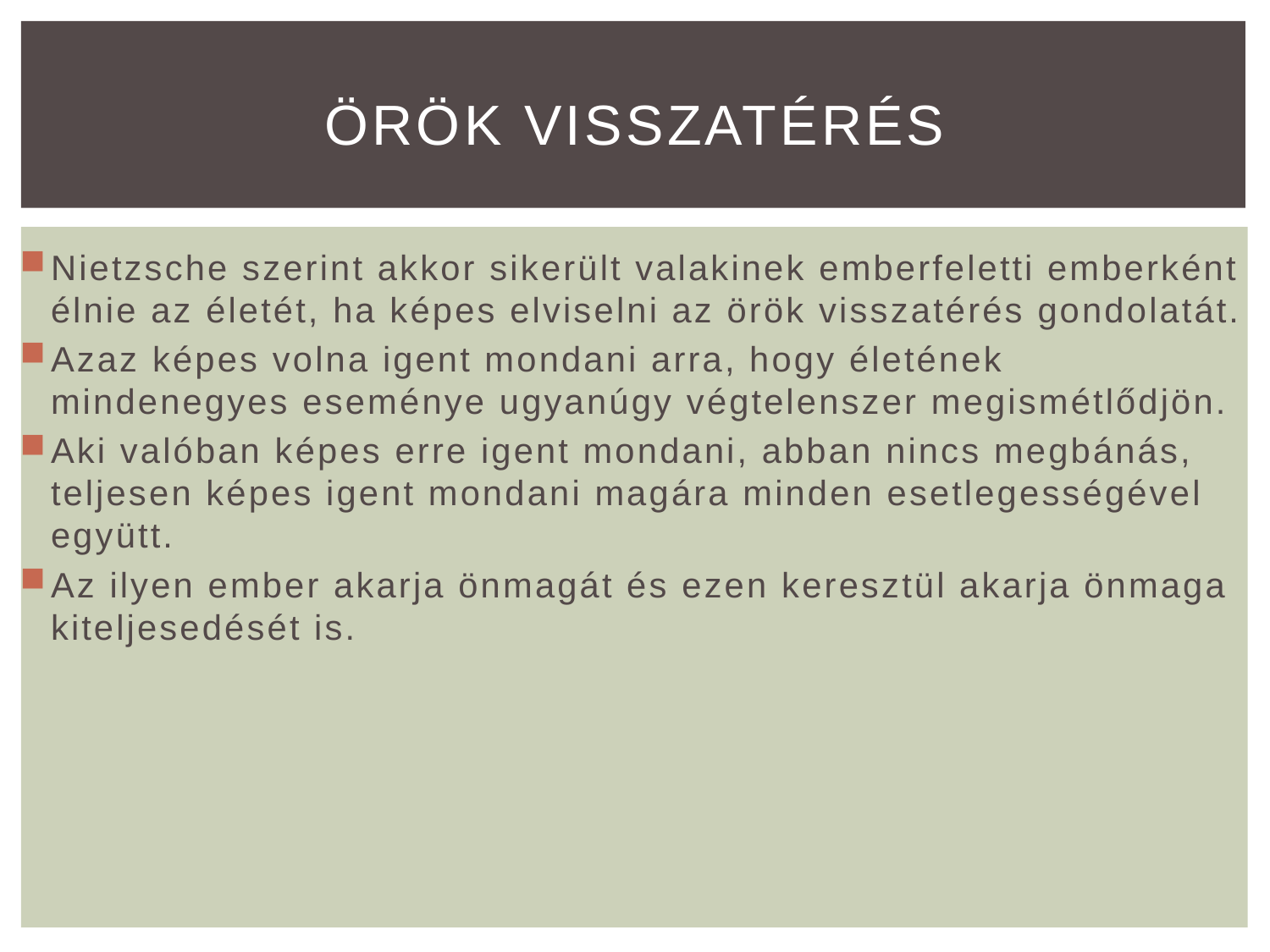

# ÖRök visszatérés
Nietzsche szerint akkor sikerült valakinek emberfeletti emberként élnie az életét, ha képes elviselni az örök visszatérés gondolatát.
Azaz képes volna igent mondani arra, hogy életének mindenegyes eseménye ugyanúgy végtelenszer megismétlődjön.
Aki valóban képes erre igent mondani, abban nincs megbánás, teljesen képes igent mondani magára minden esetlegességével együtt.
Az ilyen ember akarja önmagát és ezen keresztül akarja önmaga kiteljesedését is.